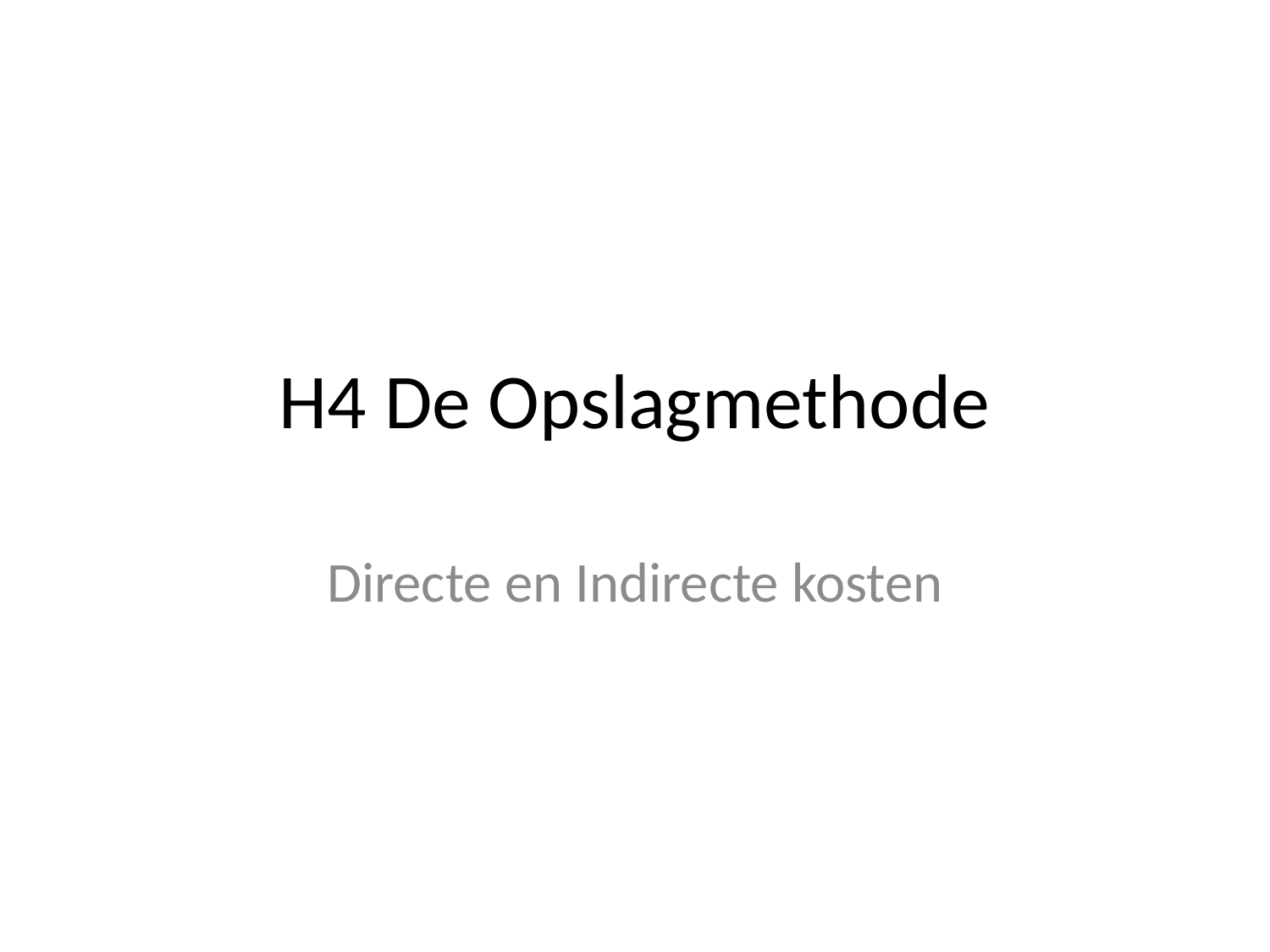

# H4 De Opslagmethode
Directe en Indirecte kosten